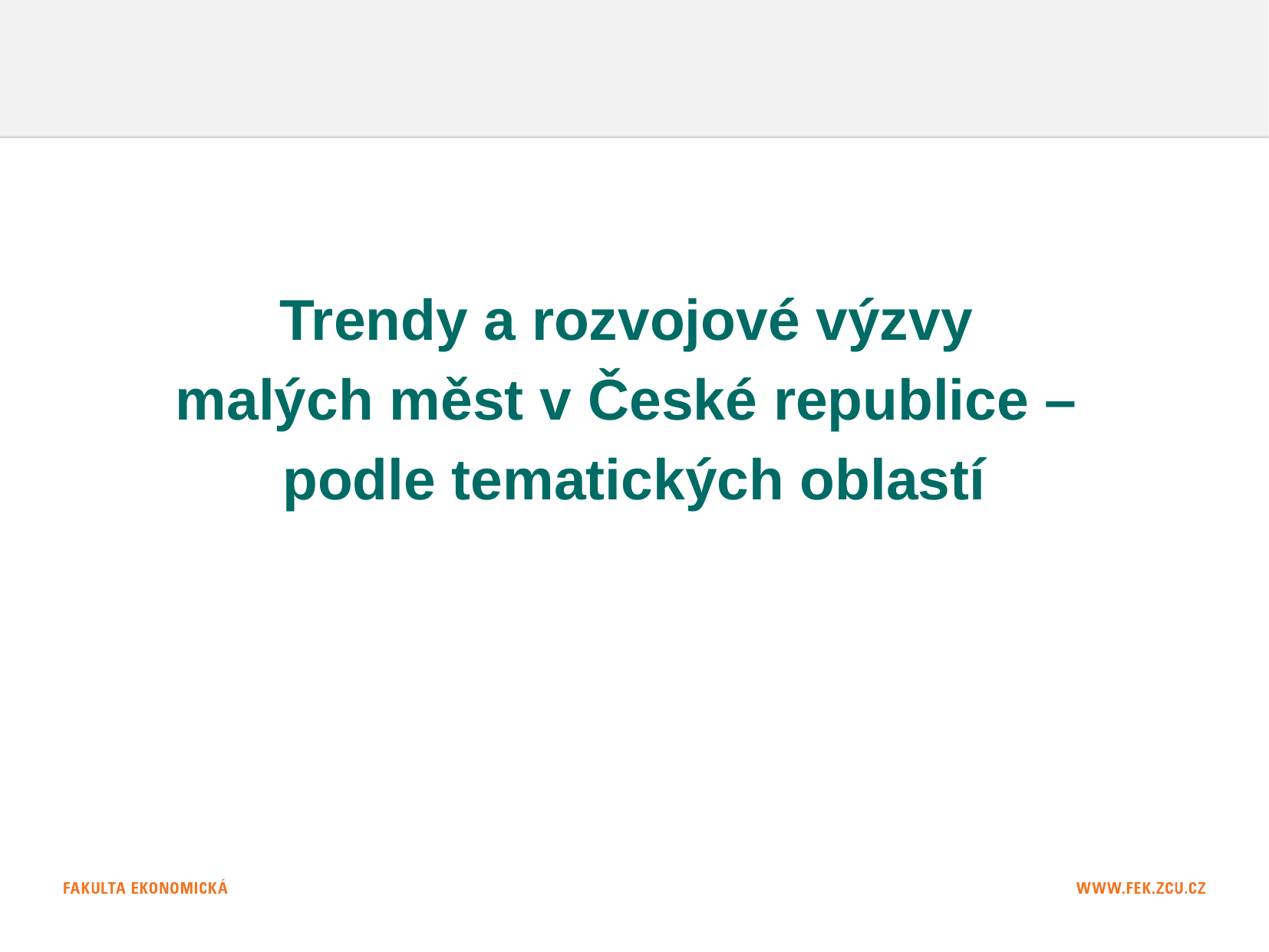

#

Trendy a rozvojové výzvy
malých měst v České republice –
podle tematických oblastí